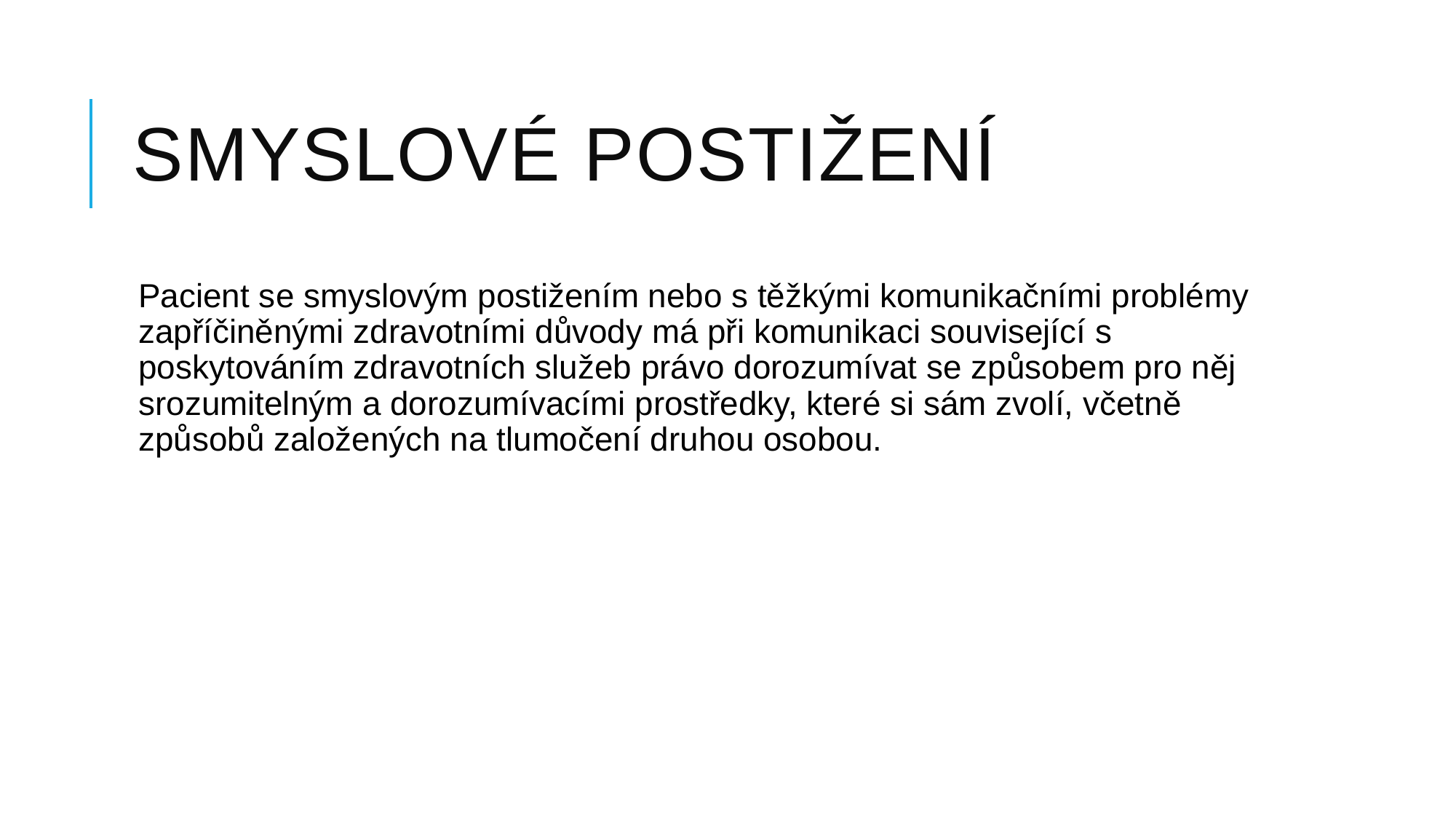

# Smyslové postižení
Pacient se smyslovým postižením nebo s těžkými komunikačními problémy zapříčiněnými zdravotními důvody má při komunikaci související s poskytováním zdravotních služeb právo dorozumívat se způsobem pro něj srozumitelným a dorozumívacími prostředky, které si sám zvolí, včetně způsobů založených na tlumočení druhou osobou.